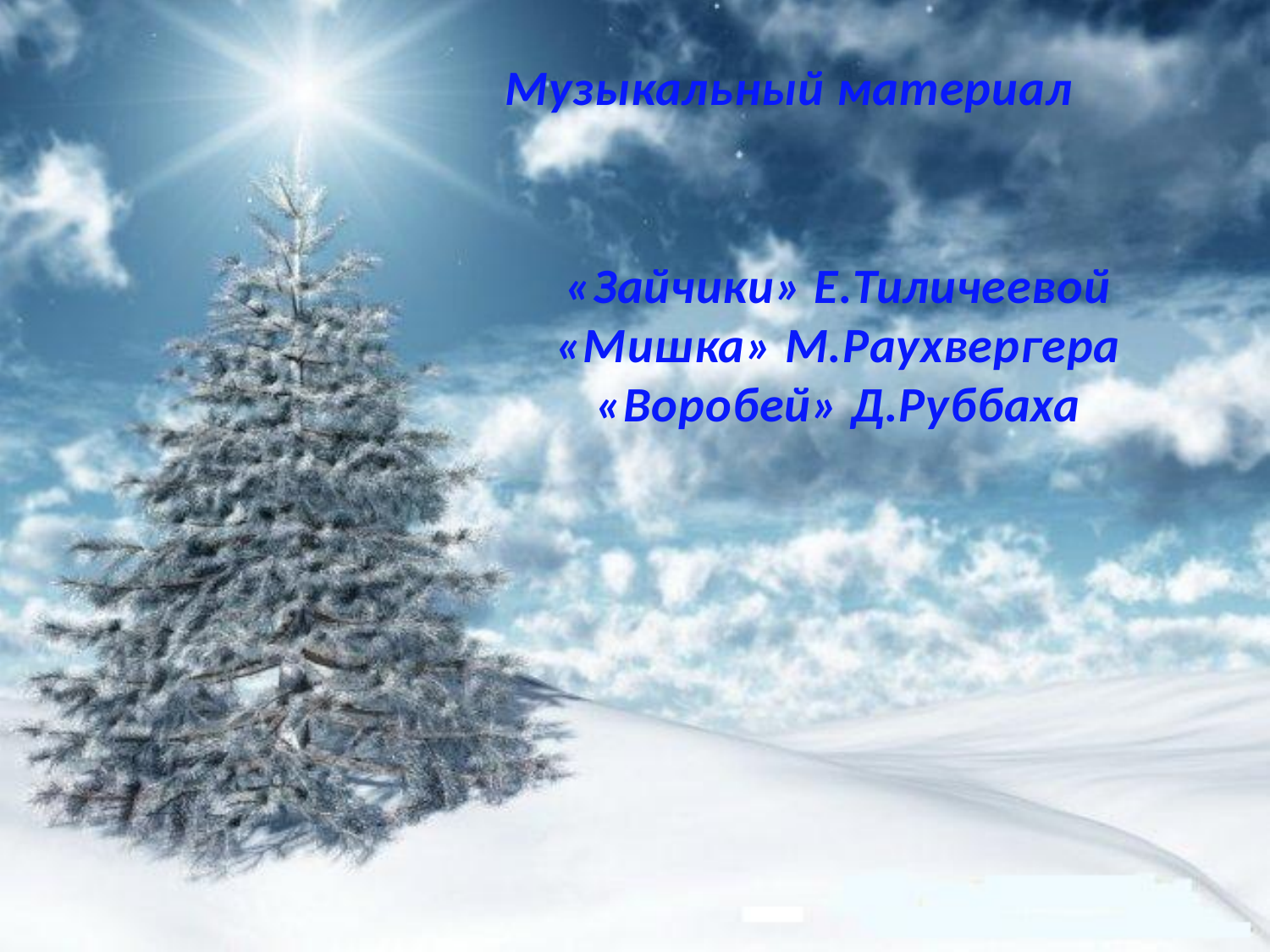

Музыкальный материал

«Зайчики» Е.Тиличеевой
«Мишка» М.Раухвергера
«Воробей» Д.Руббаха